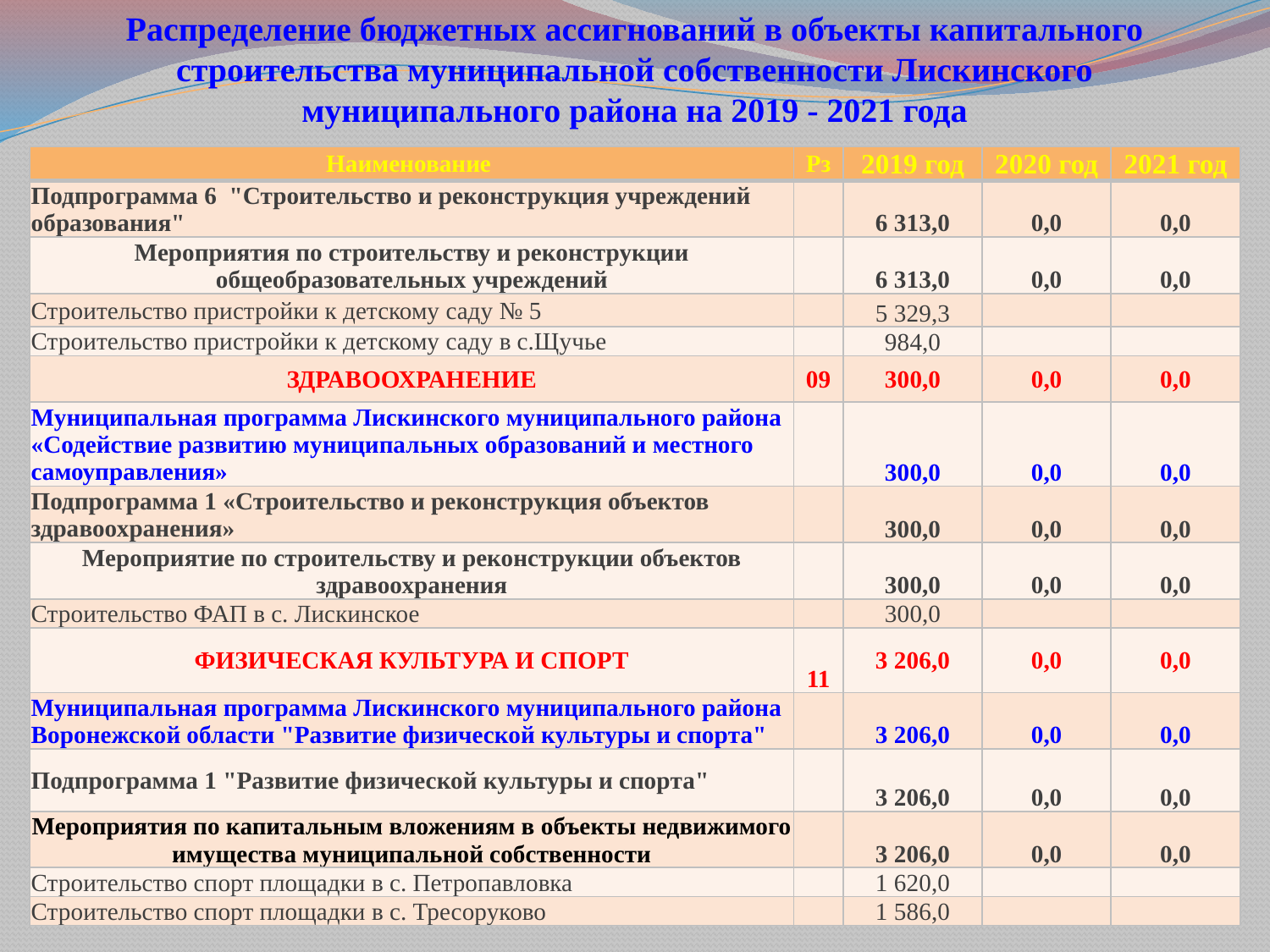

# Распределение бюджетных ассигнований в объекты капитального строительства муниципальной собственности Лискинского муниципального района на 2019 - 2021 года
| Наименование | Рз | 2019 год | 2020 год | 2021 год |
| --- | --- | --- | --- | --- |
| Подпрограмма 6 "Строительство и реконструкция учреждений образования" |  | 6 313,0 | 0,0 | 0,0 |
| Мероприятия по строительству и реконструкции общеобразовательных учреждений |  | 6 313,0 | 0,0 | 0,0 |
| Строительство пристройки к детскому саду № 5 |  | 5 329,3 |  |  |
| Строительство пристройки к детскому саду в с.Щучье |  | 984,0 |  |  |
| ЗДРАВООХРАНЕНИЕ | 09 | 300,0 | 0,0 | 0,0 |
| Муниципальная программа Лискинского муниципального района «Содействие развитию муниципальных образований и местного самоуправления» |  | 300,0 | 0,0 | 0,0 |
| Подпрограмма 1 «Строительство и реконструкция объектов здравоохранения» |  | 300,0 | 0,0 | 0,0 |
| Мероприятие по строительству и реконструкции объектов здравоохранения |  | 300,0 | 0,0 | 0,0 |
| Строительство ФАП в с. Лискинское |  | 300,0 |  |  |
| ФИЗИЧЕСКАЯ КУЛЬТУРА И СПОРТ | 11 | 3 206,0 | 0,0 | 0,0 |
| Муниципальная программа Лискинского муниципального района Воронежской области "Развитие физической культуры и спорта" |  | 3 206,0 | 0,0 | 0,0 |
| Подпрограмма 1 "Развитие физической культуры и спорта" |  | 3 206,0 | 0,0 | 0,0 |
| Мероприятия по капитальным вложениям в объекты недвижимого имущества муниципальной собственности |  | 3 206,0 | 0,0 | 0,0 |
| Строительство спорт площадки в с. Петропавловка |  | 1 620,0 |  |  |
| Строительство спорт площадки в с. Тресоруково |  | 1 586,0 |  |  |